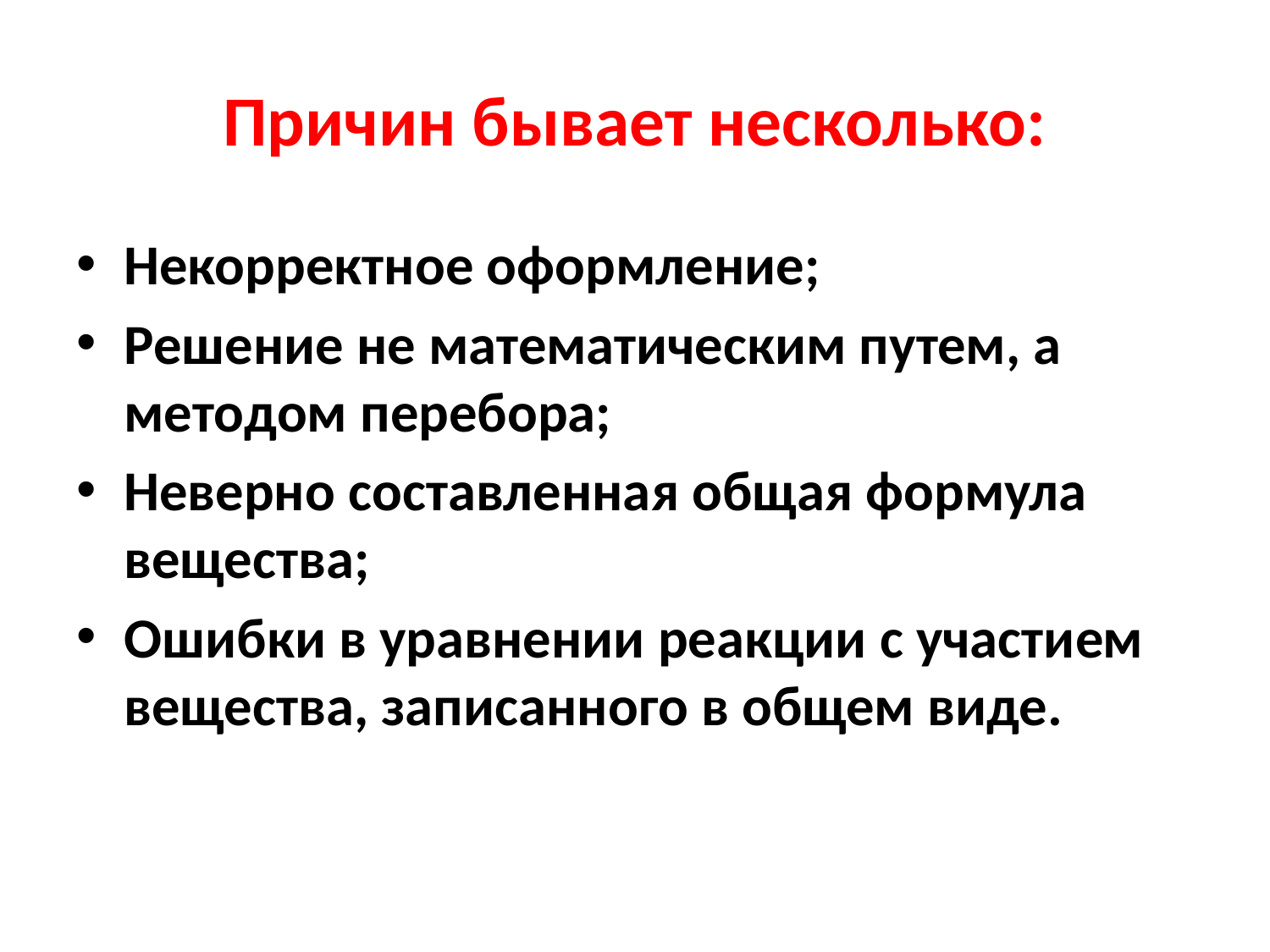

# Причин бывает несколько:
Некорректное оформление;
Решение не математическим путем, а методом перебора;
Неверно составленная общая формула вещества;
Ошибки в уравнении реакции с участием вещества, записанного в общем виде.